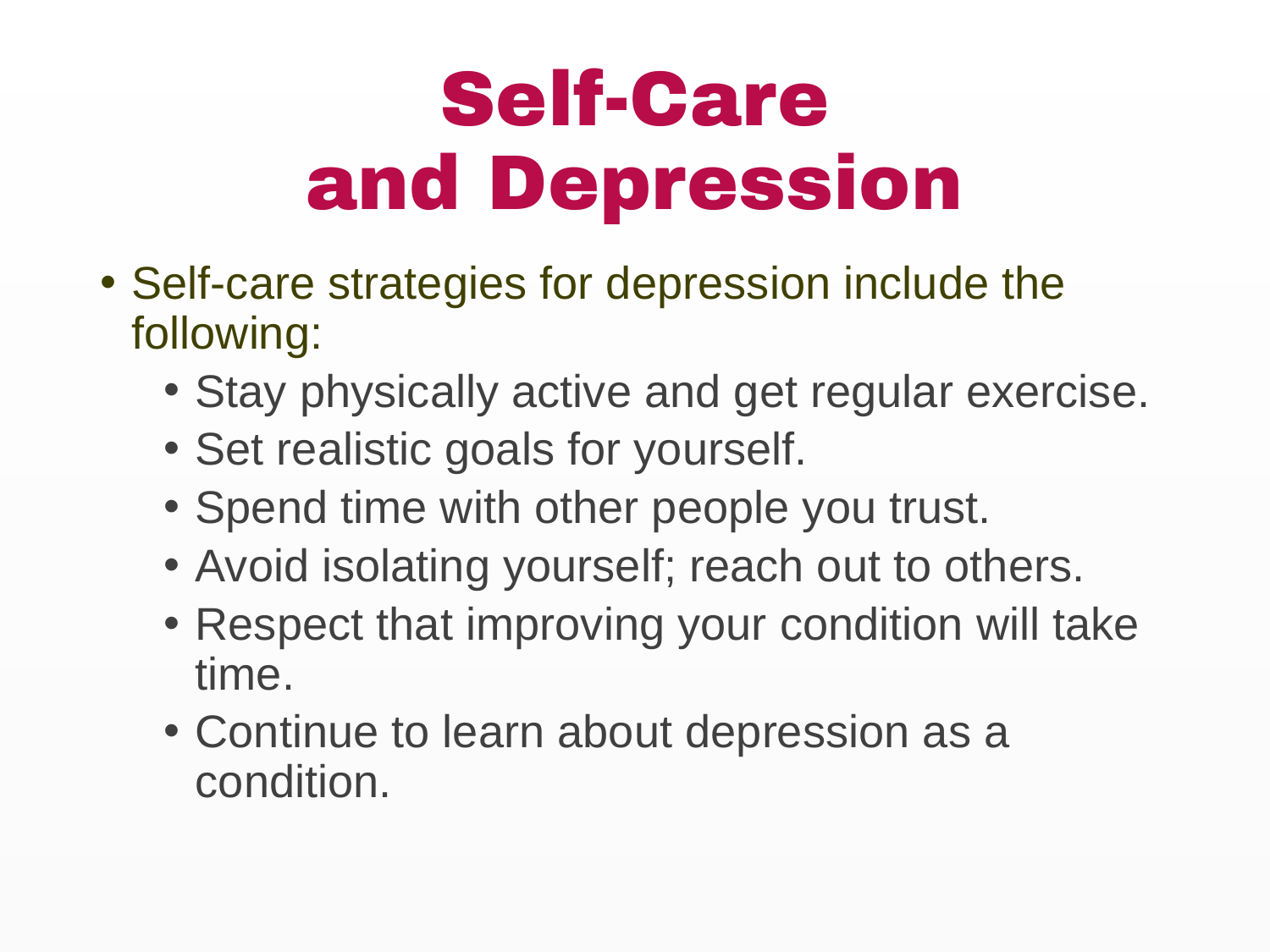

# Self-Care and Depression
Self-care strategies for depression include the following:
Stay physically active and get regular exercise.
Set realistic goals for yourself.
Spend time with other people you trust.
Avoid isolating yourself; reach out to others.
Respect that improving your condition will take time.
Continue to learn about depression as a condition.